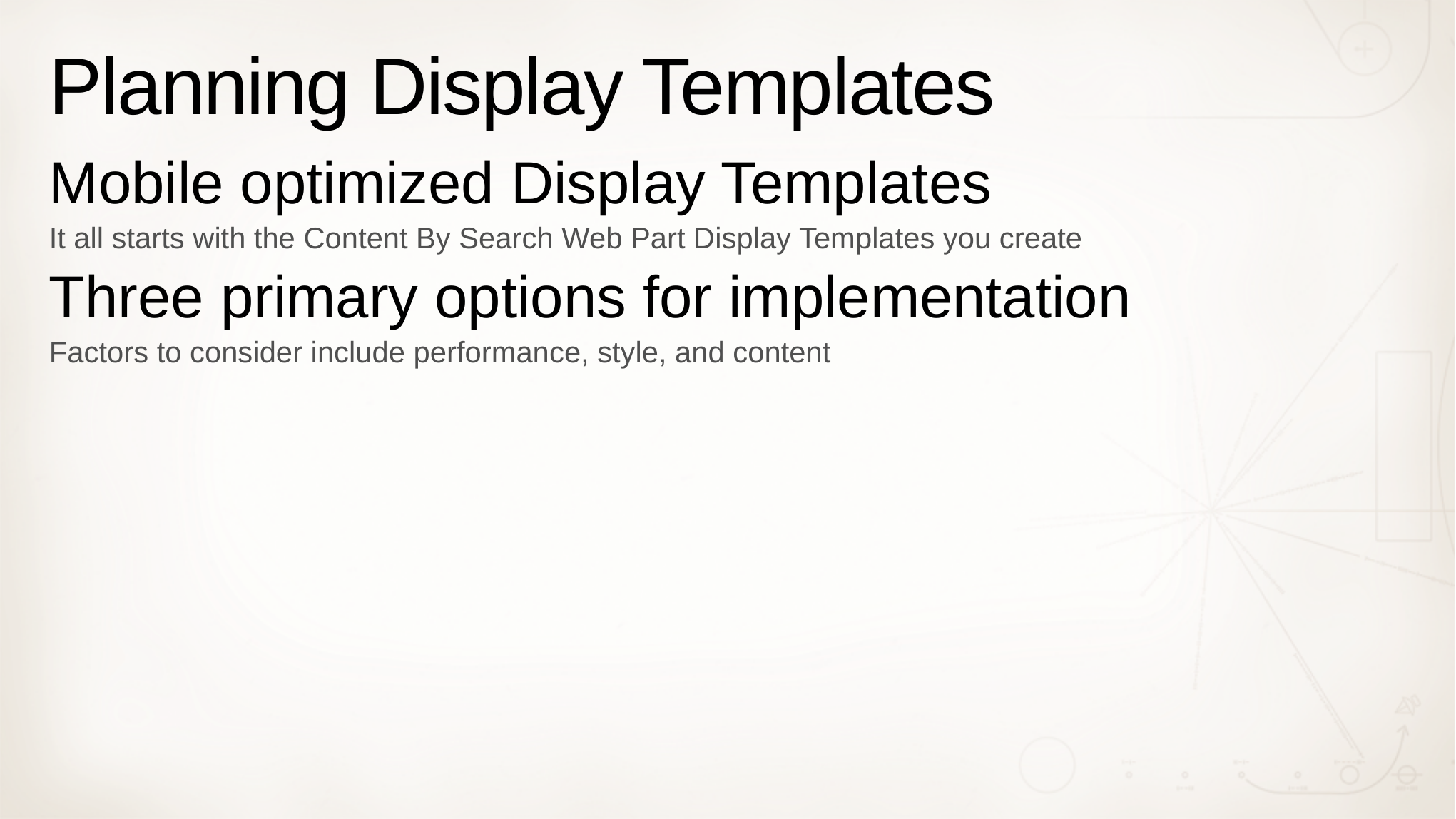

# Planning Display Templates
Mobile optimized Display Templates
It all starts with the Content By Search Web Part Display Templates you create
Three primary options for implementation
Factors to consider include performance, style, and content